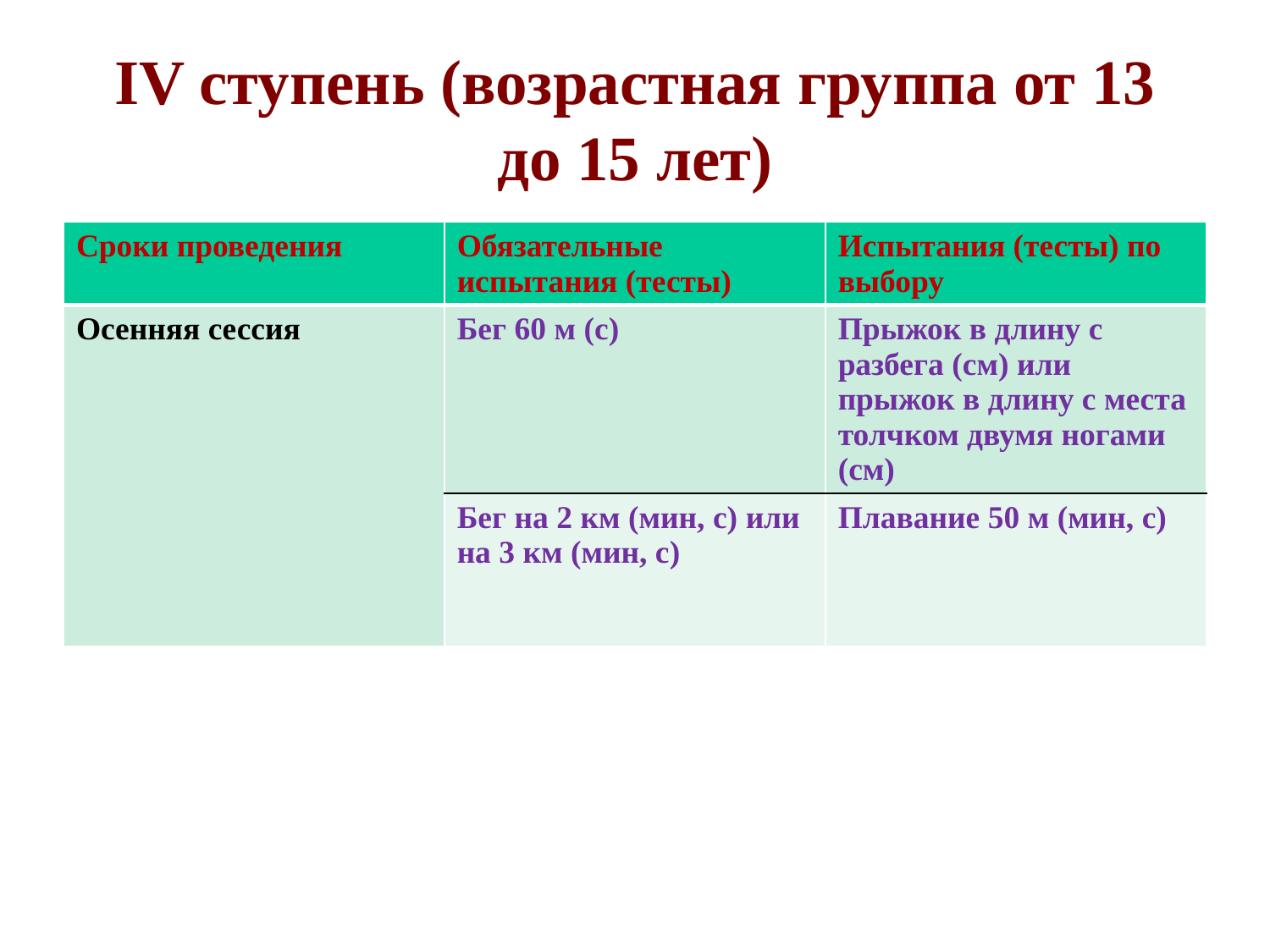

# IV ступень (возрастная группа от 13 до 15 лет)
| Сроки проведения | Обязательные испытания (тесты) | Испытания (тесты) по выбору |
| --- | --- | --- |
| Осенняя сессия | Бег 60 м (с) | Прыжок в длину с разбега (см) или прыжок в длину с места толчком двумя ногами (см) |
|  | Бег на 2 км (мин, с) или на 3 км (мин, с) | Плавание 50 м (мин, с) |